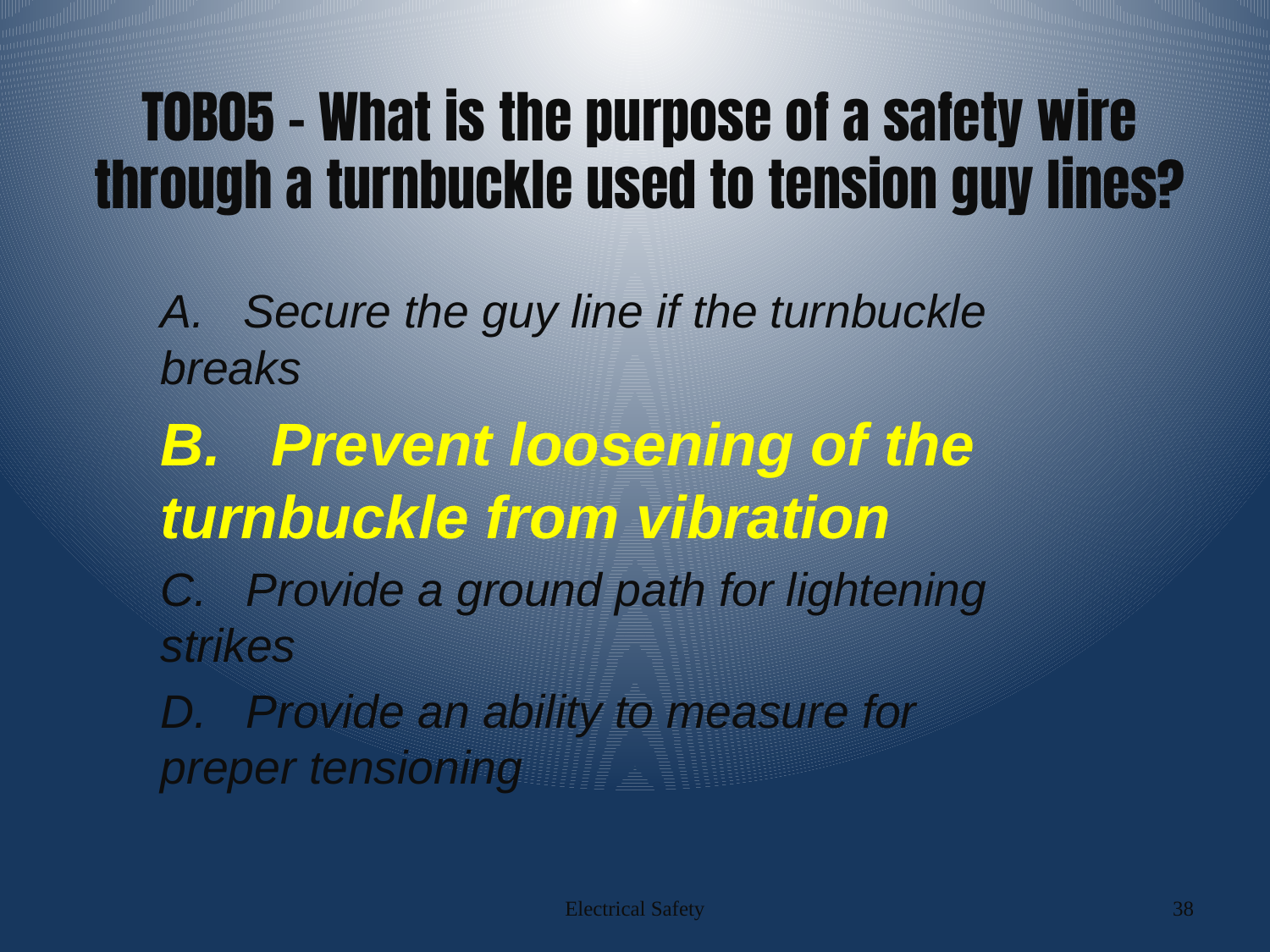

# T0B05 – What is the purpose of a safety wire through a turnbuckle used to tension guy lines?
A.   Secure the guy line if the turnbuckle breaks
B.   Prevent loosening of the turnbuckle from vibration
C.   Provide a ground path for lightening strikes
D.   Provide an ability to measure for preper tensioning

Electrical Safety
38